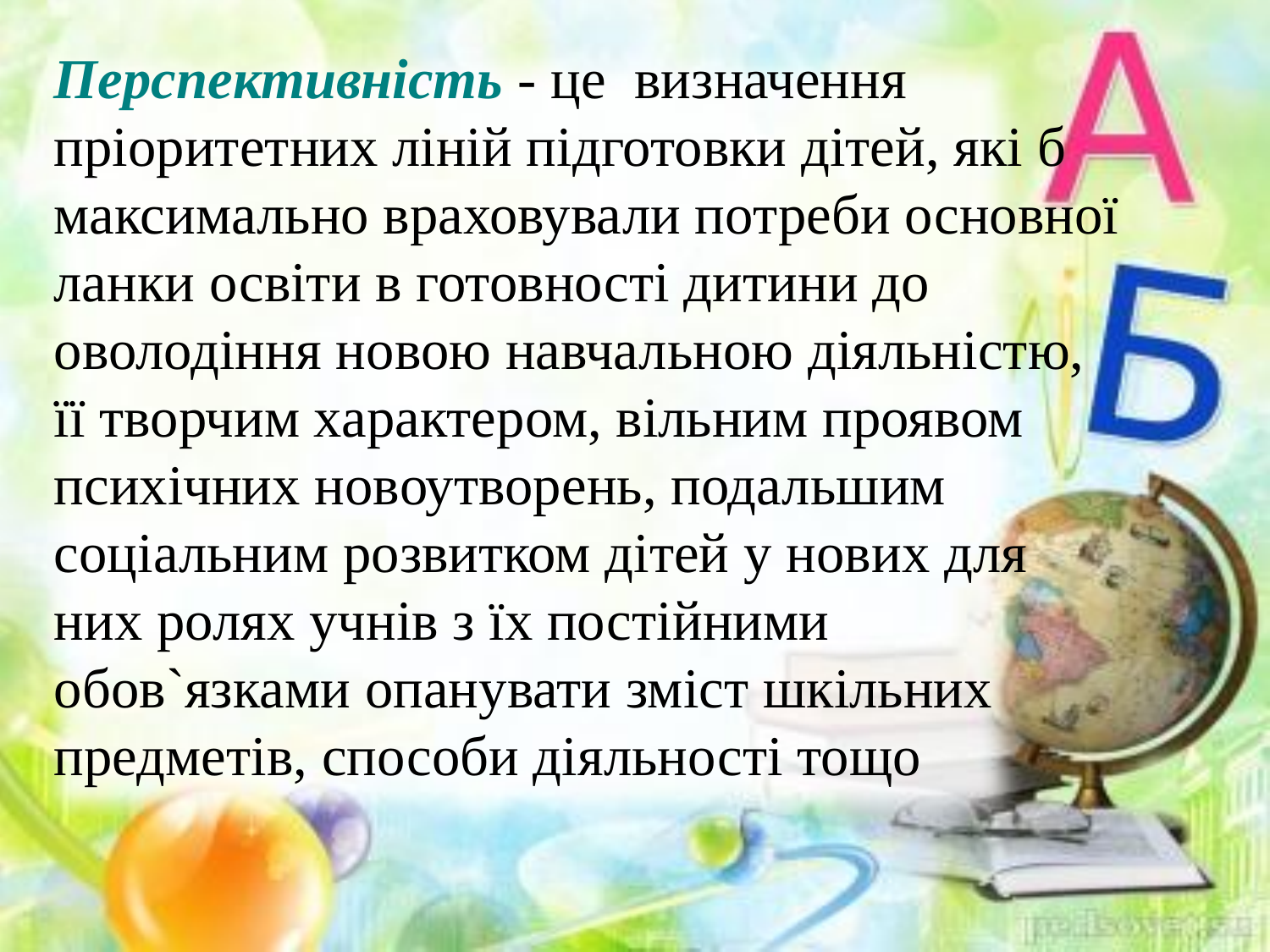

Перспективність - це  визначення пріоритетних ліній підготовки дітей, які б максимально враховували потреби основної ланки освіти в готовності дитини до оволодіння новою навчальною діяльністю, її творчим характером, вільним проявом психічних новоутворень, подальшим соціальним розвитком дітей у нових для них ролях учнів з їх постійними обов`язками опанувати зміст шкільних предметів, способи діяльності тощо